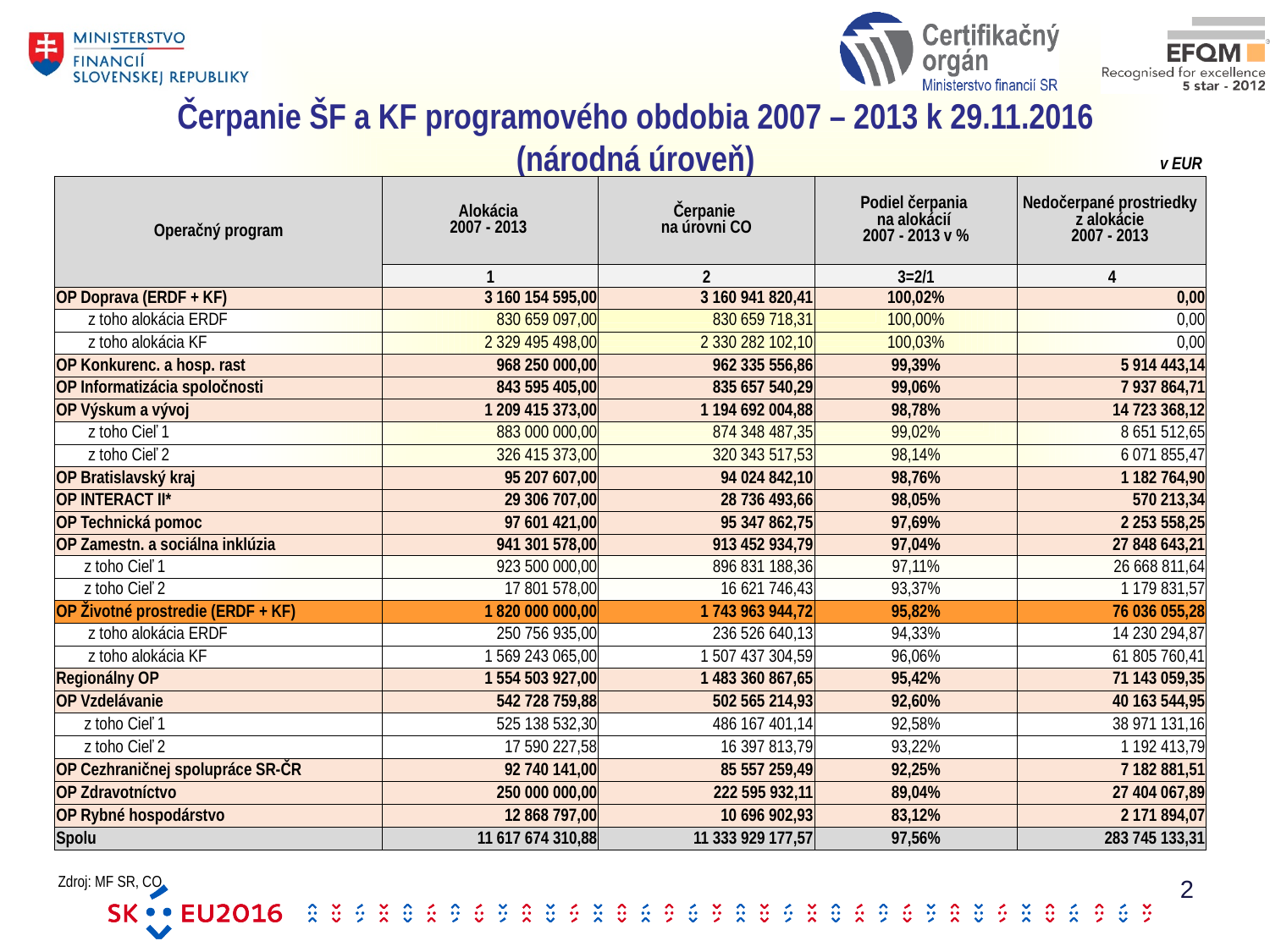

# Čerpanie ŠF a KF programového obdobia 2007 – 2013 k 29.11.2016 (národná úroveň)
v EUR
| Operačný program | Alokácia 2007 - 2013 | Čerpanie na úrovni CO | Podiel čerpania na alokácií 2007 - 2013 v % | Nedočerpané prostriedky z alokácie 2007 - 2013 |
| --- | --- | --- | --- | --- |
|  | 1 | 2 | 3=2/1 | 4 |
| OP Doprava (ERDF + KF) | 3 160 154 595,00 | 3 160 941 820,41 | 100,02% | 0,00 |
| z toho alokácia ERDF | 830 659 097,00 | 830 659 718,31 | 100,00% | 0,00 |
| z toho alokácia KF | 2 329 495 498,00 | 2 330 282 102,10 | 100,03% | 0,00 |
| OP Konkurenc. a hosp. rast | 968 250 000,00 | 962 335 556,86 | 99,39% | 5 914 443,14 |
| OP Informatizácia spoločnosti | 843 595 405,00 | 835 657 540,29 | 99,06% | 7 937 864,71 |
| OP Výskum a vývoj | 1 209 415 373,00 | 1 194 692 004,88 | 98,78% | 14 723 368,12 |
| z toho Cieľ 1 | 883 000 000,00 | 874 348 487,35 | 99,02% | 8 651 512,65 |
| z toho Cieľ 2 | 326 415 373,00 | 320 343 517,53 | 98,14% | 6 071 855,47 |
| OP Bratislavský kraj | 95 207 607,00 | 94 024 842,10 | 98,76% | 1 182 764,90 |
| OP INTERACT II\* | 29 306 707,00 | 28 736 493,66 | 98,05% | 570 213,34 |
| OP Technická pomoc | 97 601 421,00 | 95 347 862,75 | 97,69% | 2 253 558,25 |
| OP Zamestn. a sociálna inklúzia | 941 301 578,00 | 913 452 934,79 | 97,04% | 27 848 643,21 |
| z toho Cieľ 1 | 923 500 000,00 | 896 831 188,36 | 97,11% | 26 668 811,64 |
| z toho Cieľ 2 | 17 801 578,00 | 16 621 746,43 | 93,37% | 1 179 831,57 |
| OP Životné prostredie (ERDF + KF) | 1 820 000 000,00 | 1 743 963 944,72 | 95,82% | 76 036 055,28 |
| z toho alokácia ERDF | 250 756 935,00 | 236 526 640,13 | 94,33% | 14 230 294,87 |
| z toho alokácia KF | 1 569 243 065,00 | 1 507 437 304,59 | 96,06% | 61 805 760,41 |
| Regionálny OP | 1 554 503 927,00 | 1 483 360 867,65 | 95,42% | 71 143 059,35 |
| OP Vzdelávanie | 542 728 759,88 | 502 565 214,93 | 92,60% | 40 163 544,95 |
| z toho Cieľ 1 | 525 138 532,30 | 486 167 401,14 | 92,58% | 38 971 131,16 |
| z toho Cieľ 2 | 17 590 227,58 | 16 397 813,79 | 93,22% | 1 192 413,79 |
| OP Cezhraničnej spolupráce SR-ČR | 92 740 141,00 | 85 557 259,49 | 92,25% | 7 182 881,51 |
| OP Zdravotníctvo | 250 000 000,00 | 222 595 932,11 | 89,04% | 27 404 067,89 |
| OP Rybné hospodárstvo | 12 868 797,00 | 10 696 902,93 | 83,12% | 2 171 894,07 |
| Spolu | 11 617 674 310,88 | 11 333 929 177,57 | 97,56% | 283 745 133,31 |
2
Zdroj: MF SR, CO